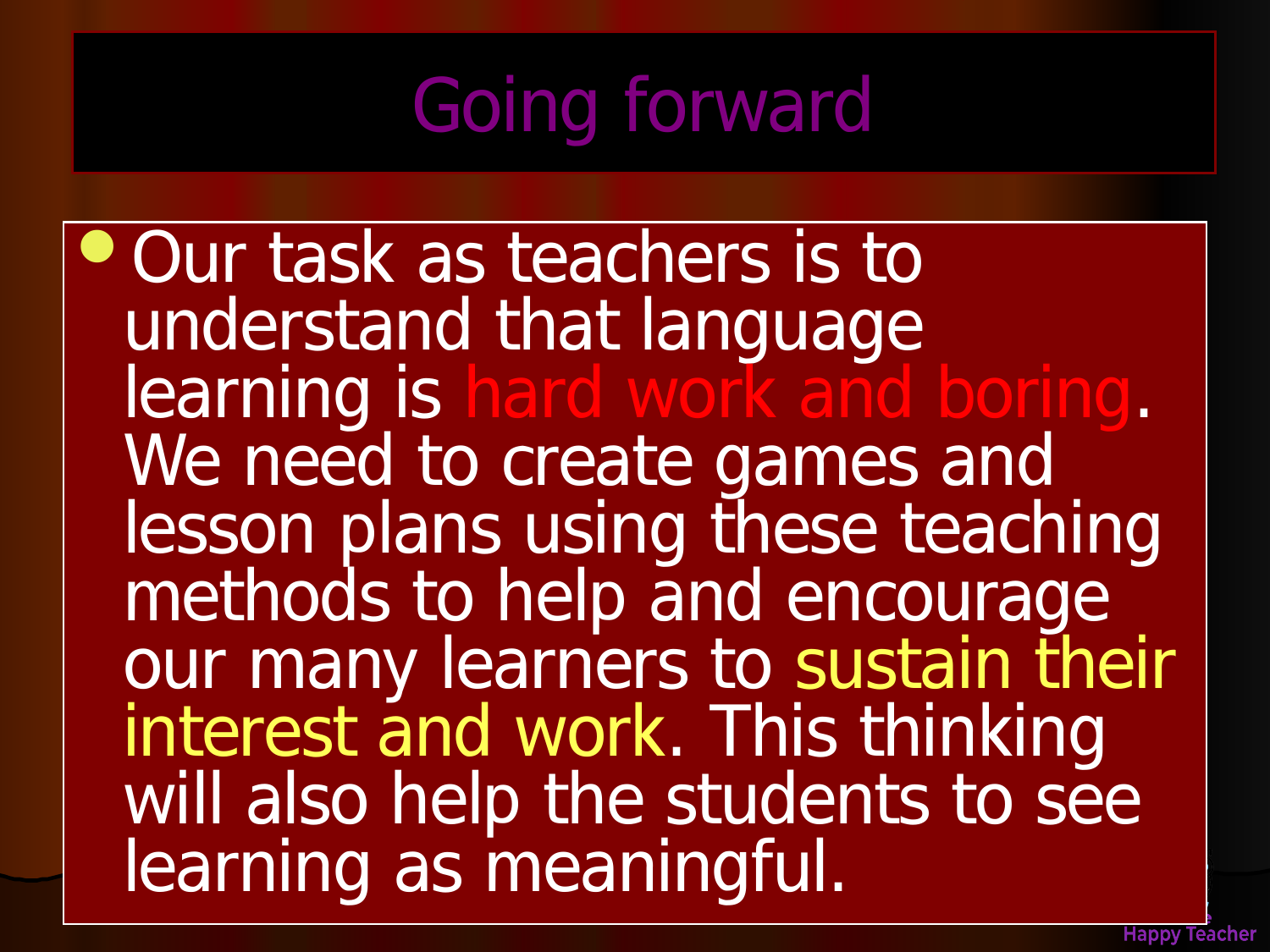

# Going forward
Our task as teachers is to understand that language learning is hard work and boring. We need to create games and lesson plans using these teaching methods to help and encourage our many learners to sustain their interest and work. This thinking will also help the students to see learning as meaningful.